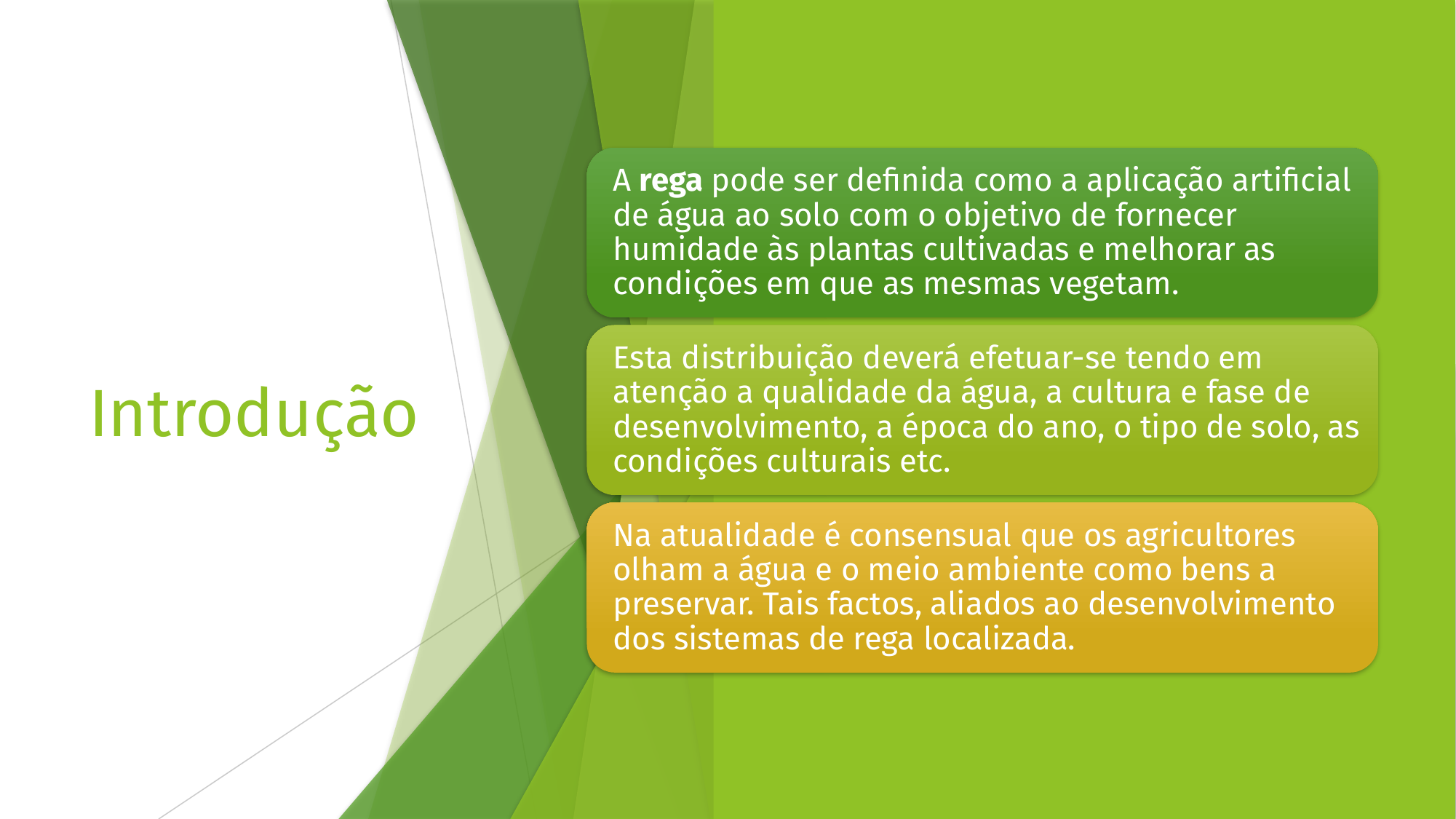

A rega pode ser definida como a aplicação artificial de água ao solo com o objetivo de fornecer humidade às plantas cultivadas e melhorar as condições em que as mesmas vegetam.
Esta distribuição deverá efetuar-se tendo em atenção a qualidade da água, a cultura e fase de desenvolvimento, a época do ano, o tipo de solo, as condições culturais etc.
Na atualidade é consensual que os agricultores olham a água e o meio ambiente como bens a preservar. Tais factos, aliados ao desenvolvimento dos sistemas de rega localizada.
# Introdução